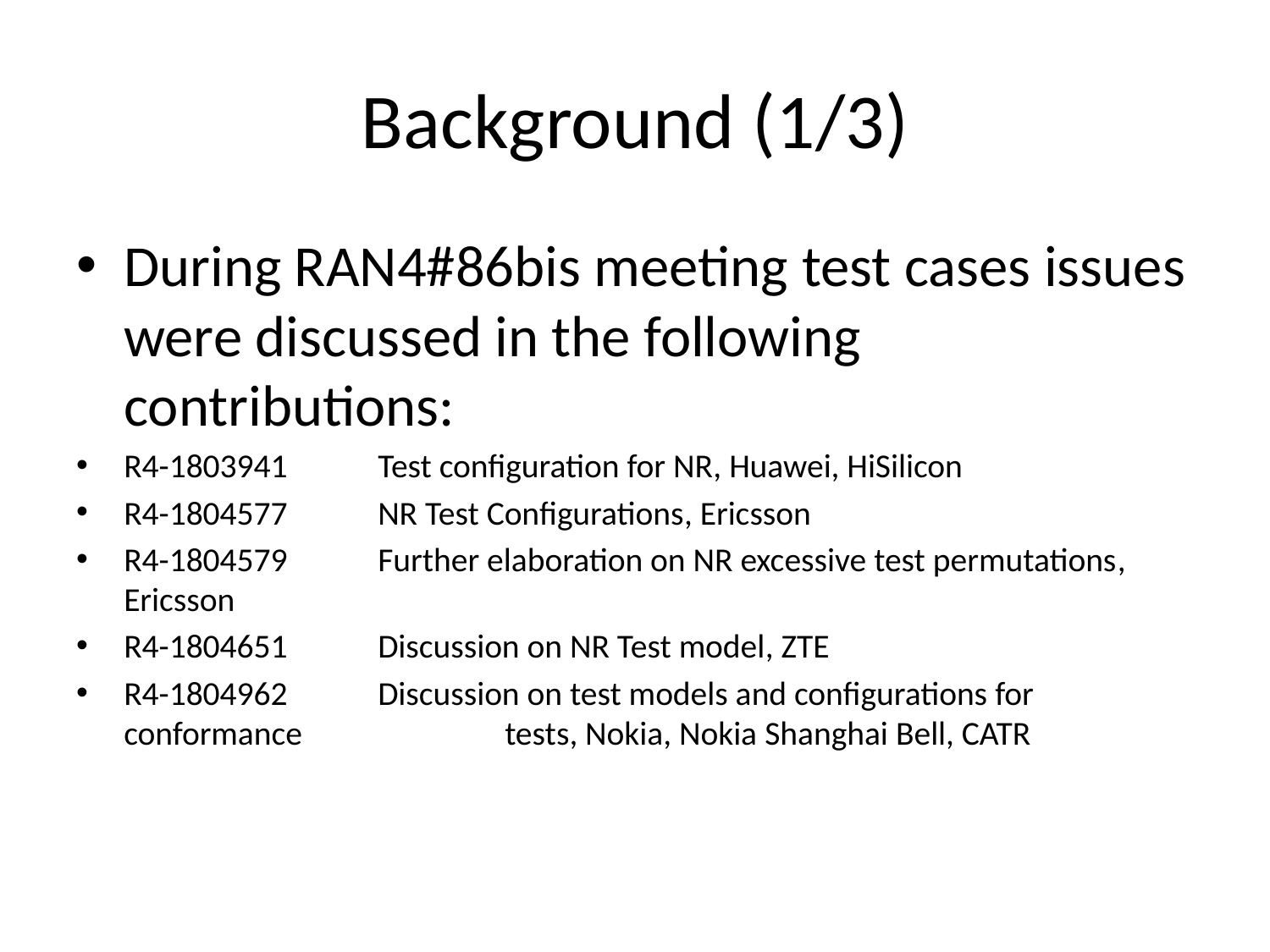

# Background (1/3)
During RAN4#86bis meeting test cases issues were discussed in the following contributions:
R4-1803941	Test configuration for NR, Huawei, HiSilicon
R4-1804577	NR Test Configurations, Ericsson
R4-1804579	Further elaboration on NR excessive test permutations, Ericsson
R4-1804651	Discussion on NR Test model, ZTE
R4-1804962	Discussion on test models and configurations for conformance 		tests, Nokia, Nokia Shanghai Bell, CATR